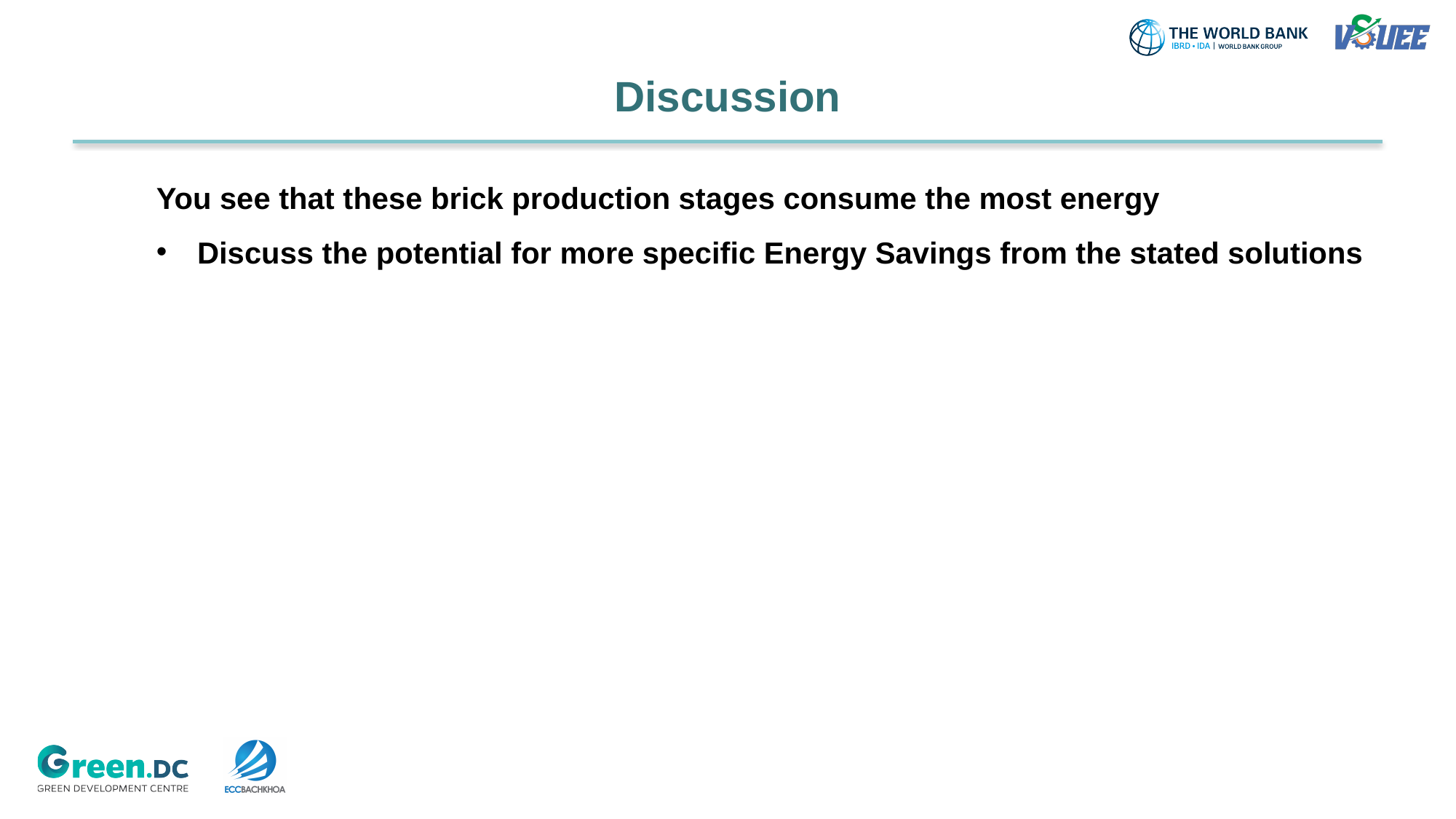

# Discussion
You see that these brick production stages consume the most energy
Discuss the potential for more specific Energy Savings from the stated solutions